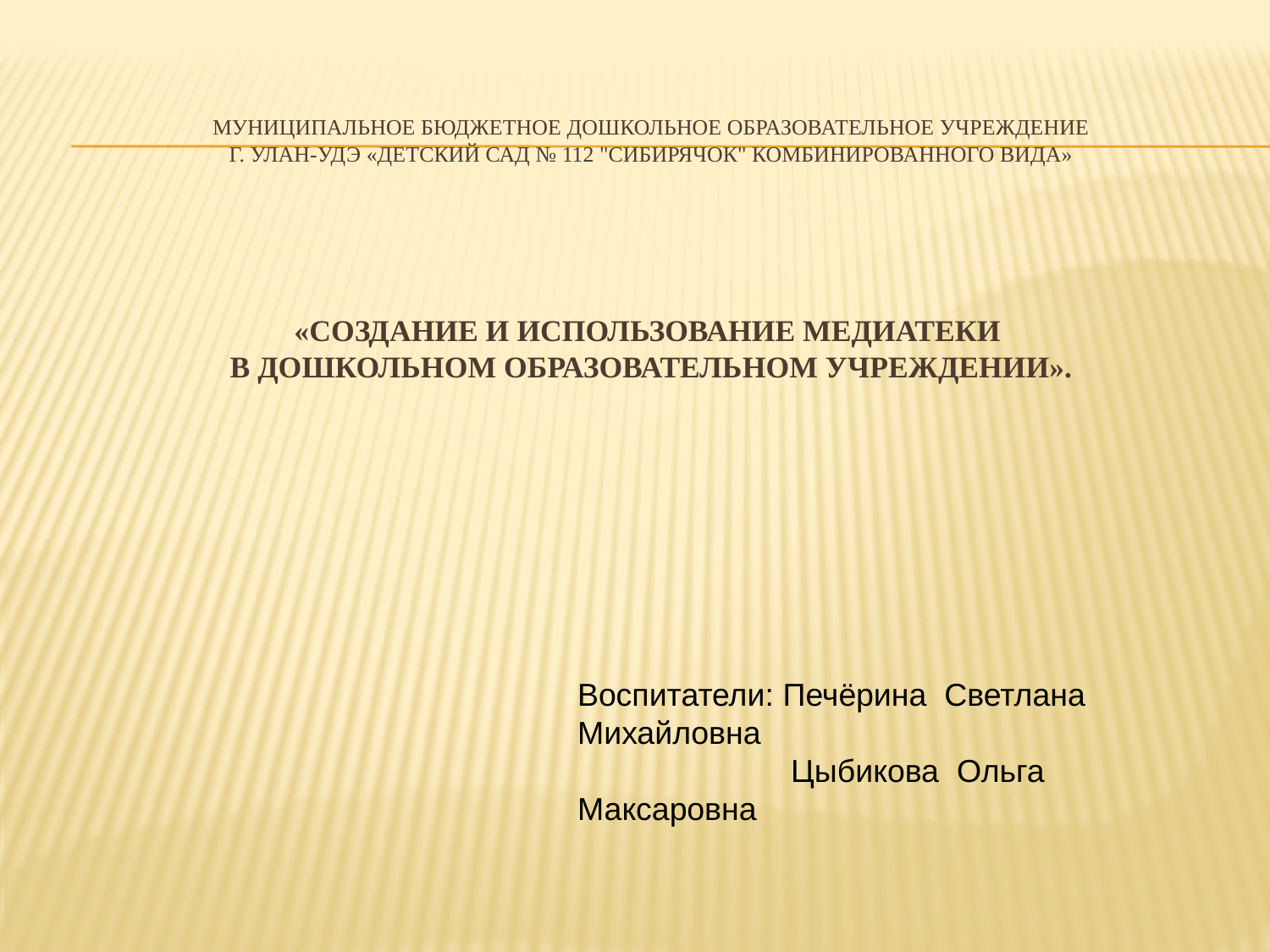

# Муниципальное бюджетное дошкольное образовательное учреждение г. Улан-Удэ «Детский сад № 112 "Сибирячок" комбинированного вида»   «Создание и Использование медиатеки в дошкольном образовательном учреждении».
Воспитатели: Печёрина  Светлана Михайловна
                        Цыбикова  Ольга Максаровна